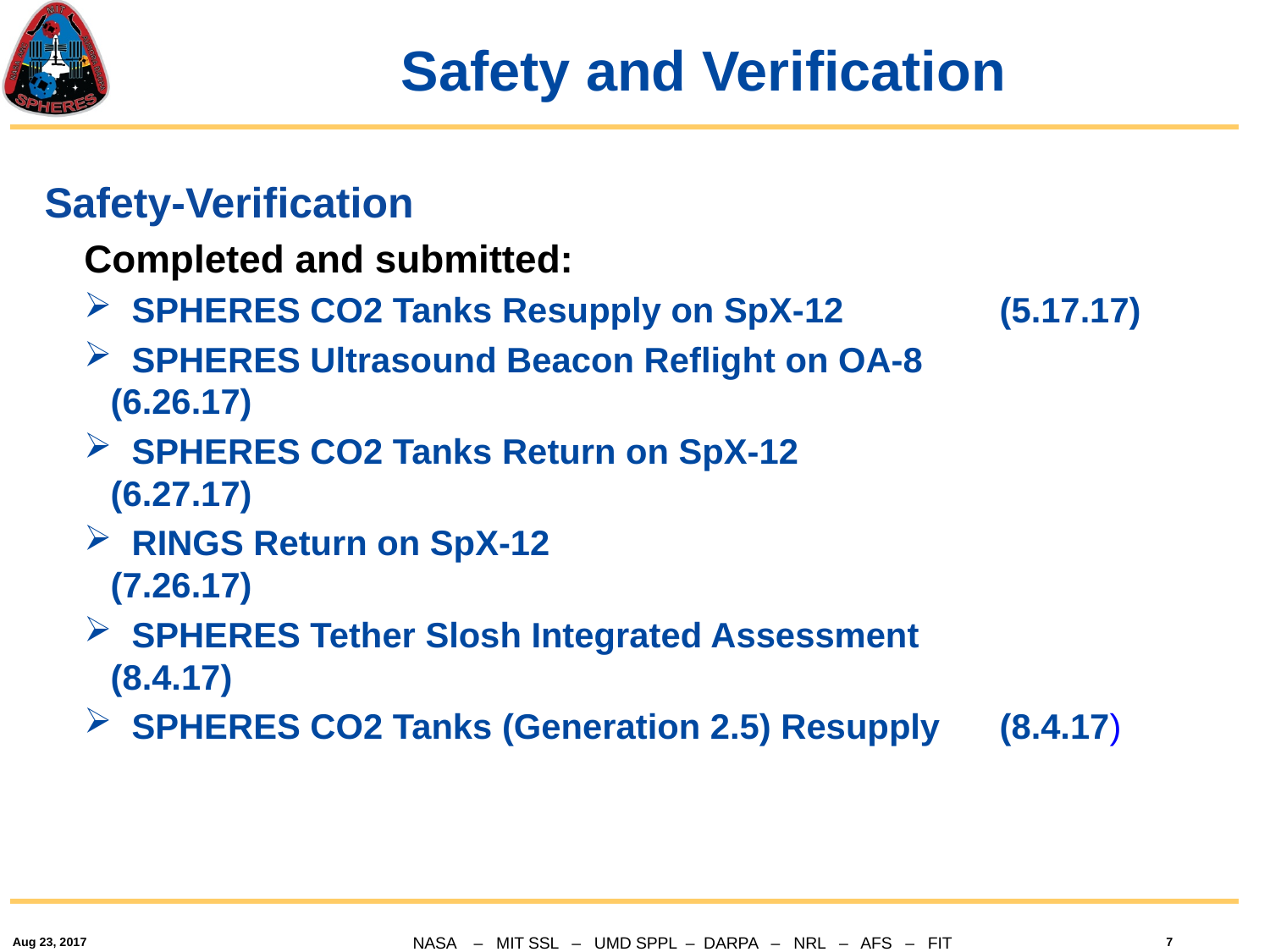

# Safety and Verification
Safety-Verification
Completed and submitted:
  SPHERES CO2 Tanks Resupply on SpX-12		(5.17.17)
  SPHERES Ultrasound Beacon Reflight on OA-8		(6.26.17)
  SPHERES CO2 Tanks Return on SpX-12			(6.27.17)
  RINGS Return on SpX-12					(7.26.17)
  SPHERES Tether Slosh Integrated Assessment 		(8.4.17)
  SPHERES CO2 Tanks (Generation 2.5) Resupply	(8.4.17)